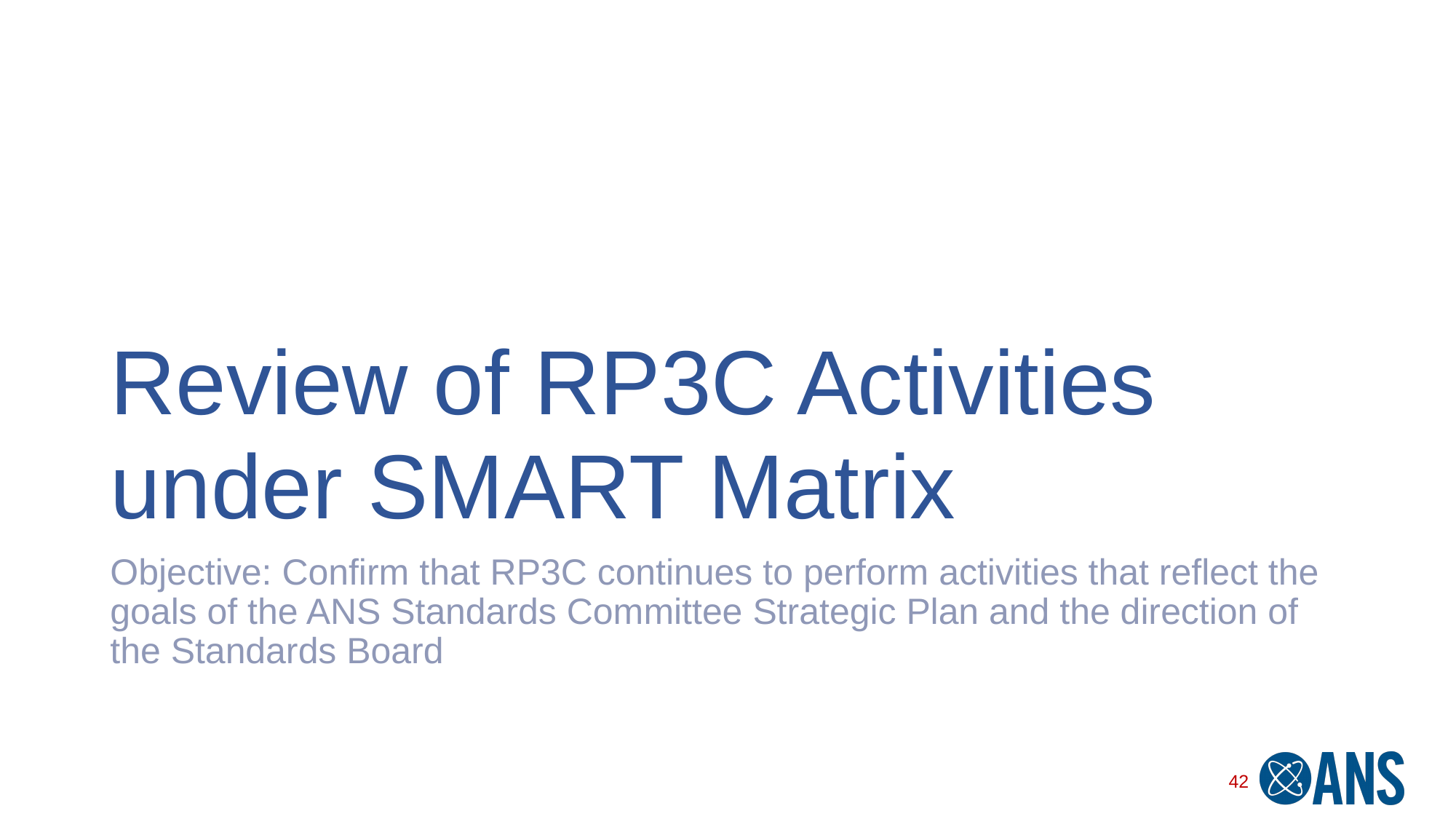

# Review of RP3C Activities under SMART Matrix
Objective: Confirm that RP3C continues to perform activities that reflect the goals of the ANS Standards Committee Strategic Plan and the direction of the Standards Board
42